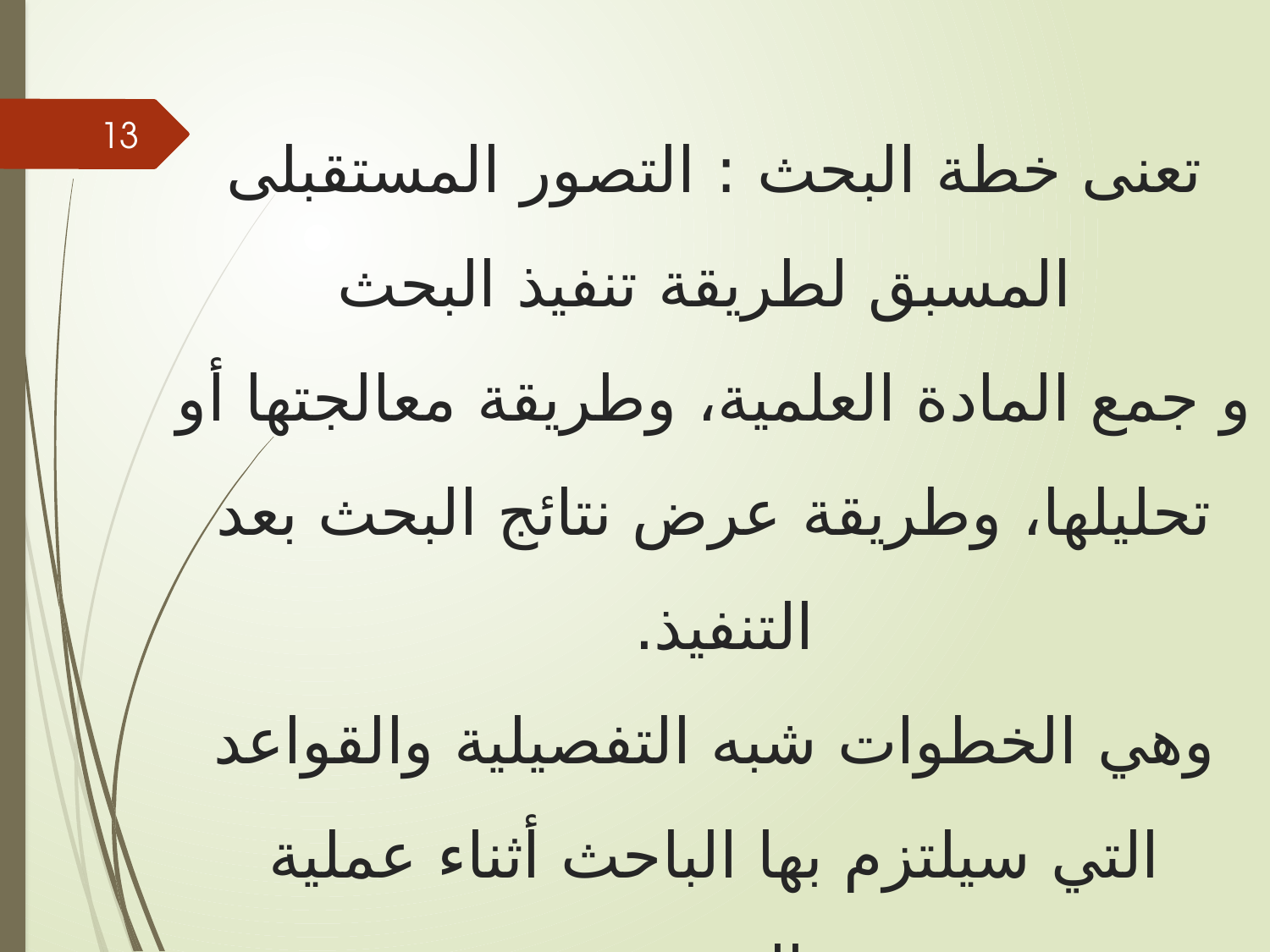

تعنى خطة البحث : التصور المستقبلى
 المسبق لطريقة تنفيذ البحث
و جمع المادة العلمية، وطريقة معالجتها أو تحليلها، وطريقة عرض نتائج البحث بعد التنفيذ.
وهي الخطوات شبه التفصيلية والقواعد التي سيلتزم بها الباحث أثناء عملية البحث.
13